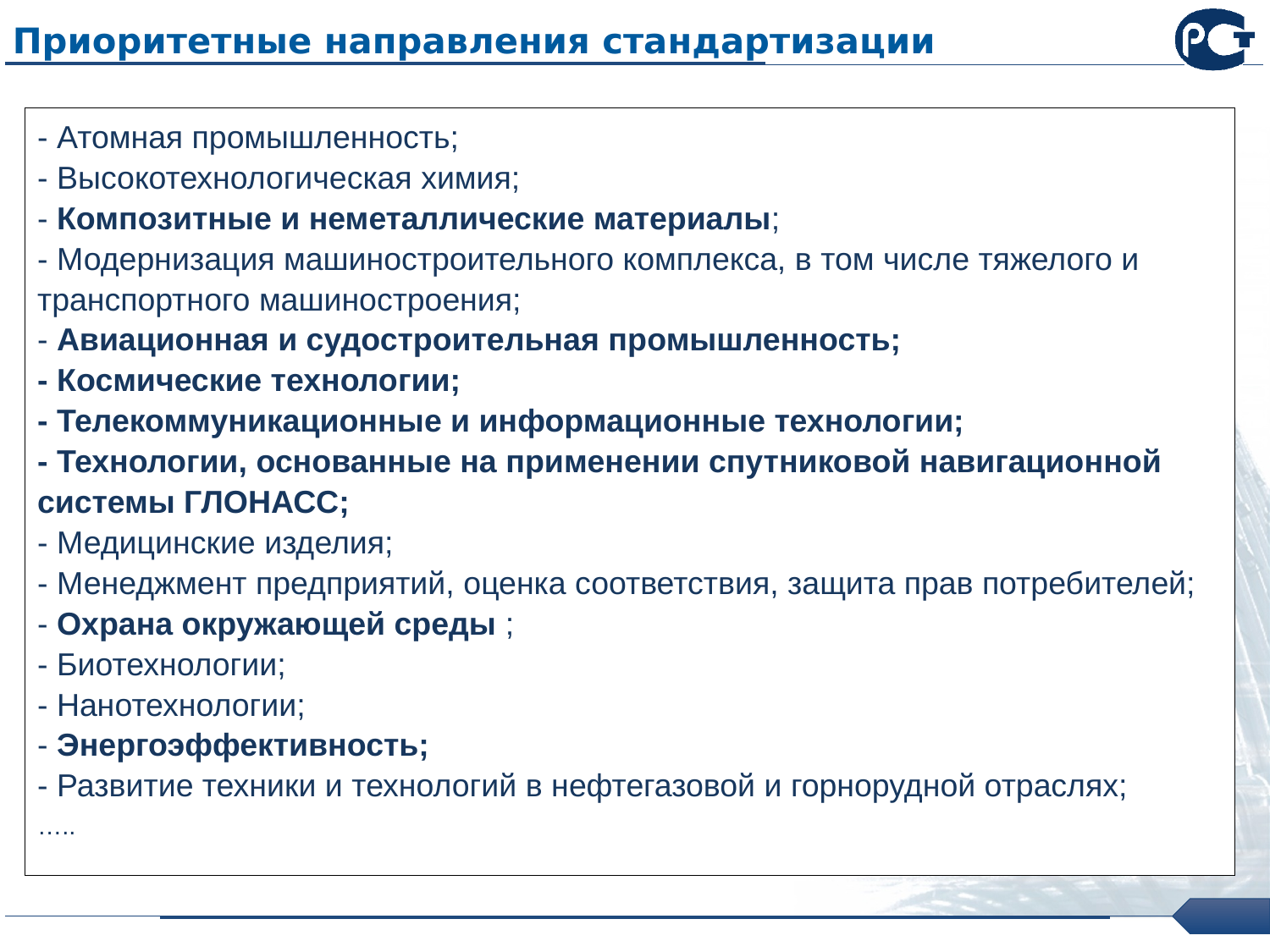

Приоритетные направления стандартизации
- Атомная промышленность;
- Высокотехнологическая химия;
- Композитные и неметаллические материалы;
- Модернизация машиностроительного комплекса, в том числе тяжелого и транспортного машиностроения;
- Авиационная и судостроительная промышленность;
- Космические технологии;
- Телекоммуникационные и информационные технологии;
- Технологии, основанные на применении спутниковой навигационной системы ГЛОНАСС;
- Медицинские изделия;
- Менеджмент предприятий, оценка соответствия, защита прав потребителей;
- Охрана окружающей среды ;
- Биотехнологии;
- Нанотехнологии;
- Энергоэффективность;
- Развитие техники и технологий в нефтегазовой и горнорудной отраслях;
…..